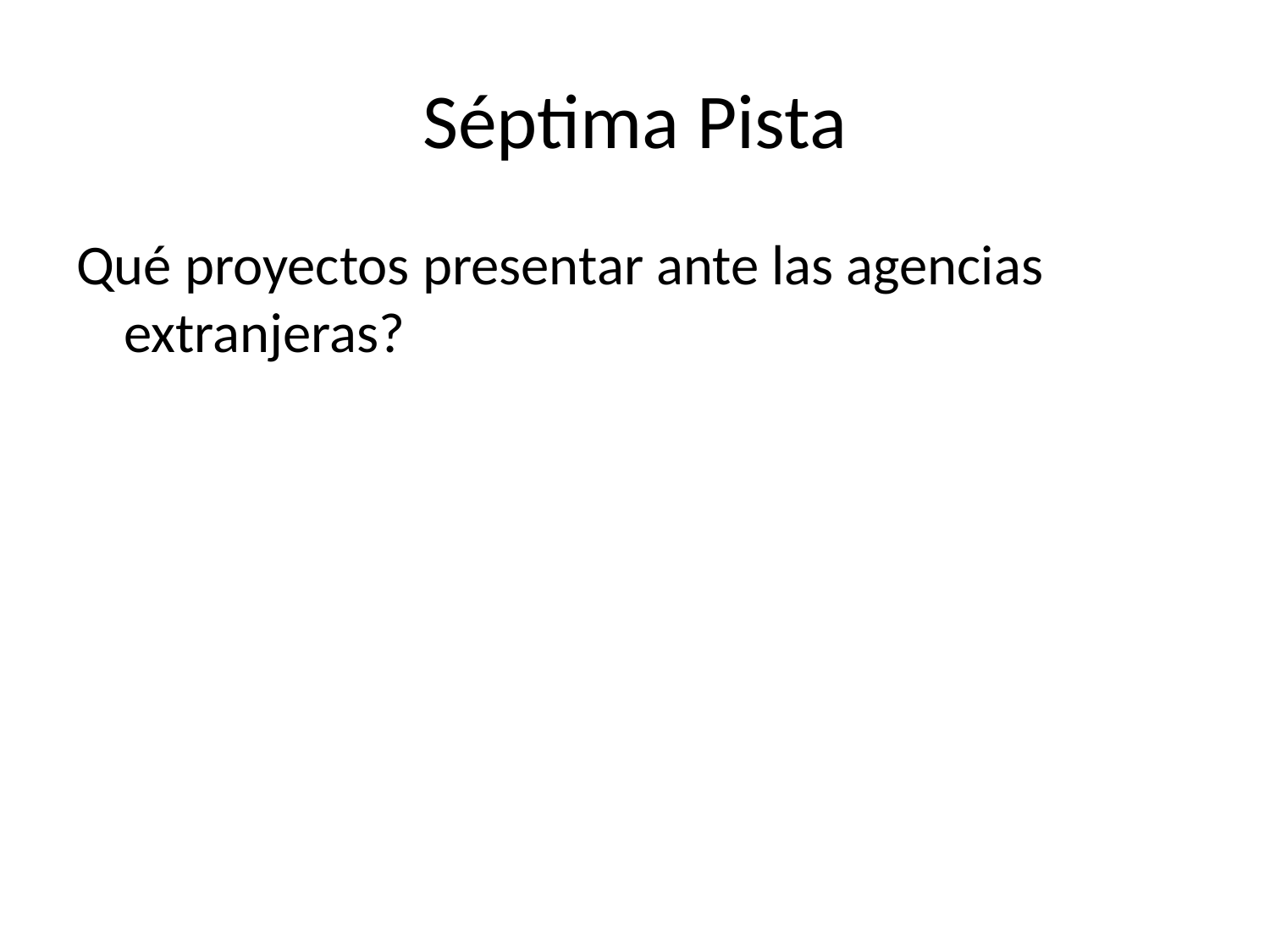

# Séptima Pista
Qué proyectos presentar ante las agencias extranjeras?